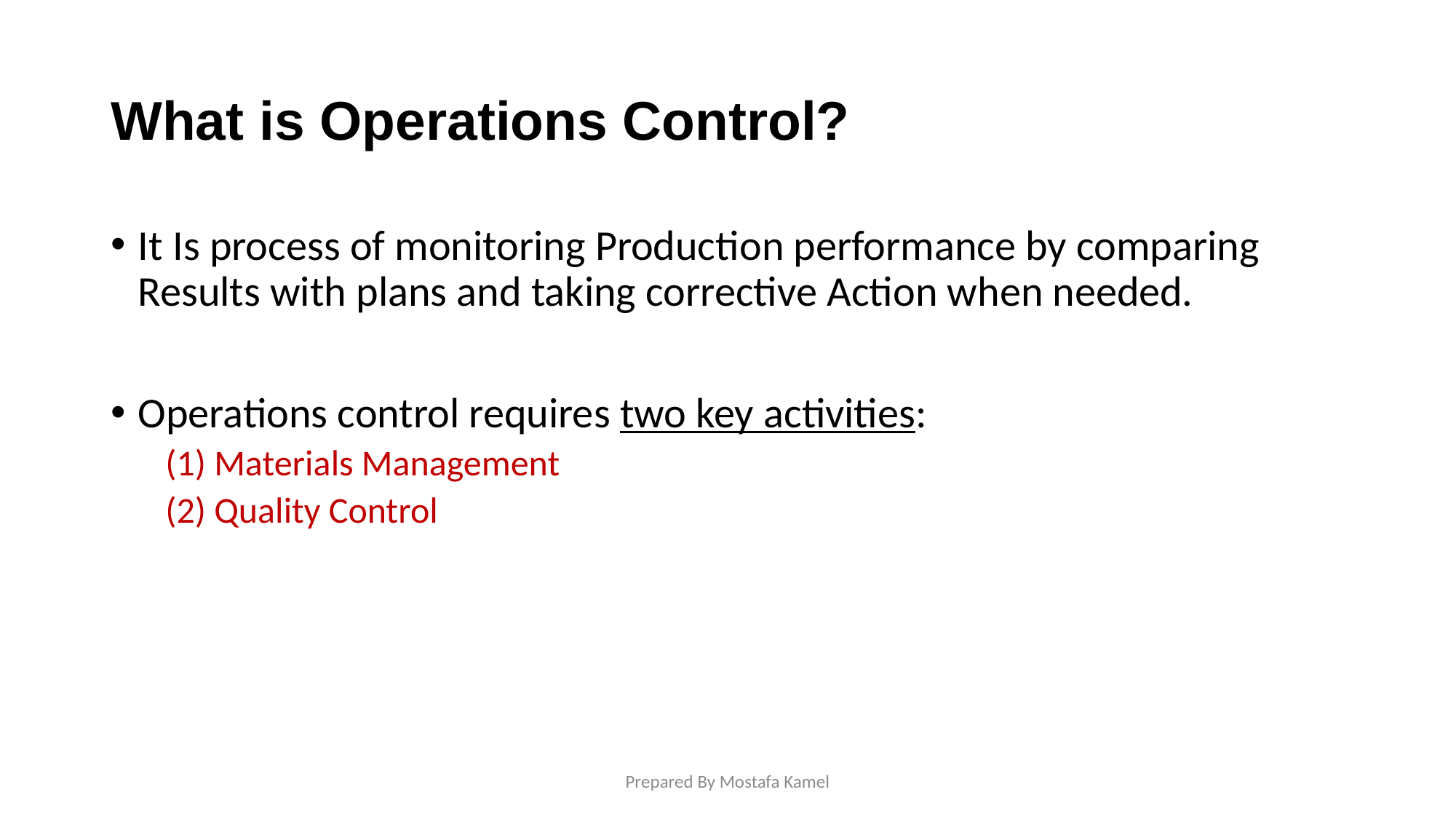

# What is Operations Control?
It Is process of monitoring Production performance by comparing Results with plans and taking corrective Action when needed.

Operations control requires two key activities:
(1) Materials Management
(2) Quality Control
Prepared By Mostafa Kamel